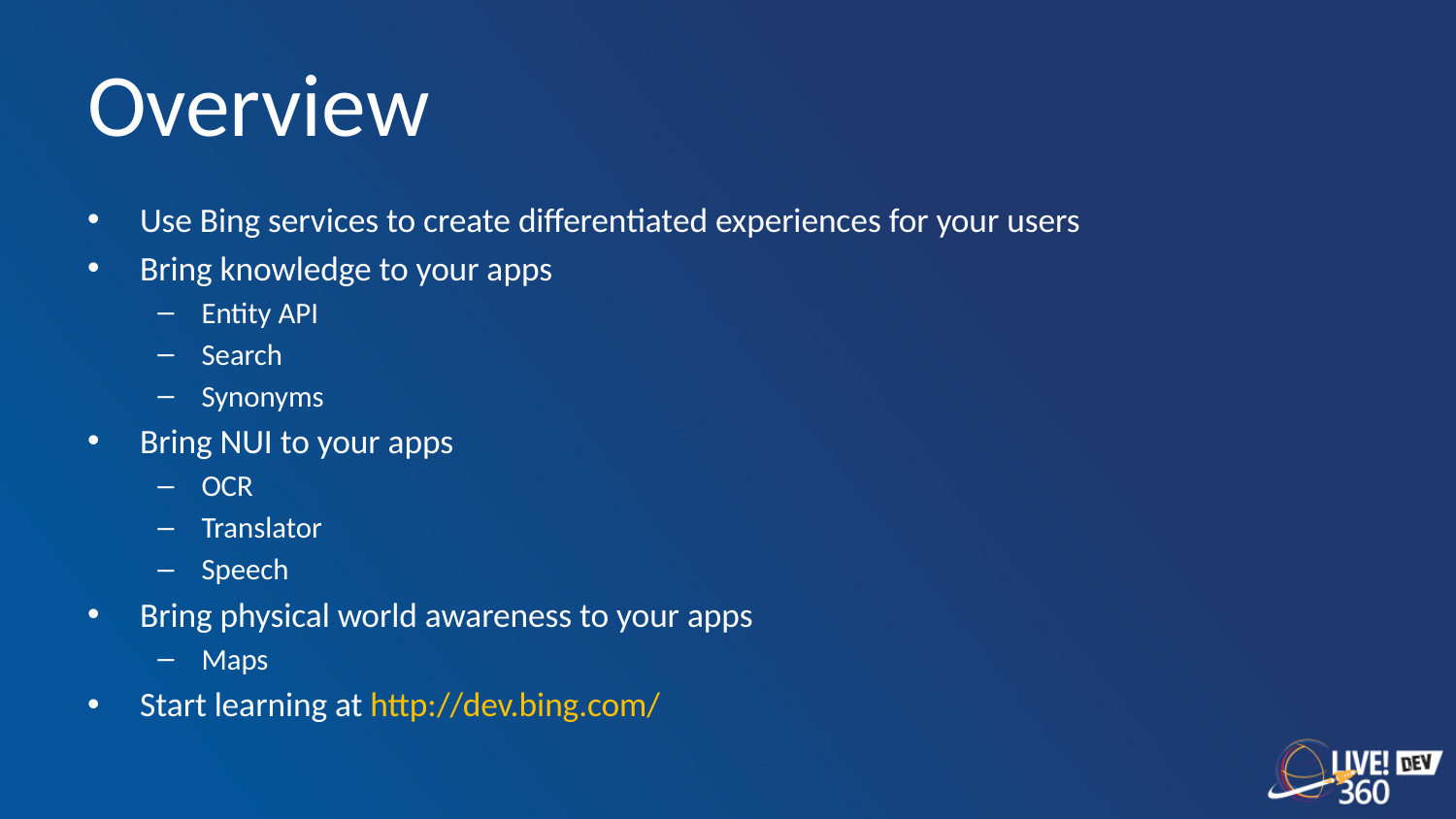

# Overview
Use Bing services to create differentiated experiences for your users
Bring knowledge to your apps
Entity API
Search
Synonyms
Bring NUI to your apps
OCR
Translator
Speech
Bring physical world awareness to your apps
Maps
Start learning at http://dev.bing.com/